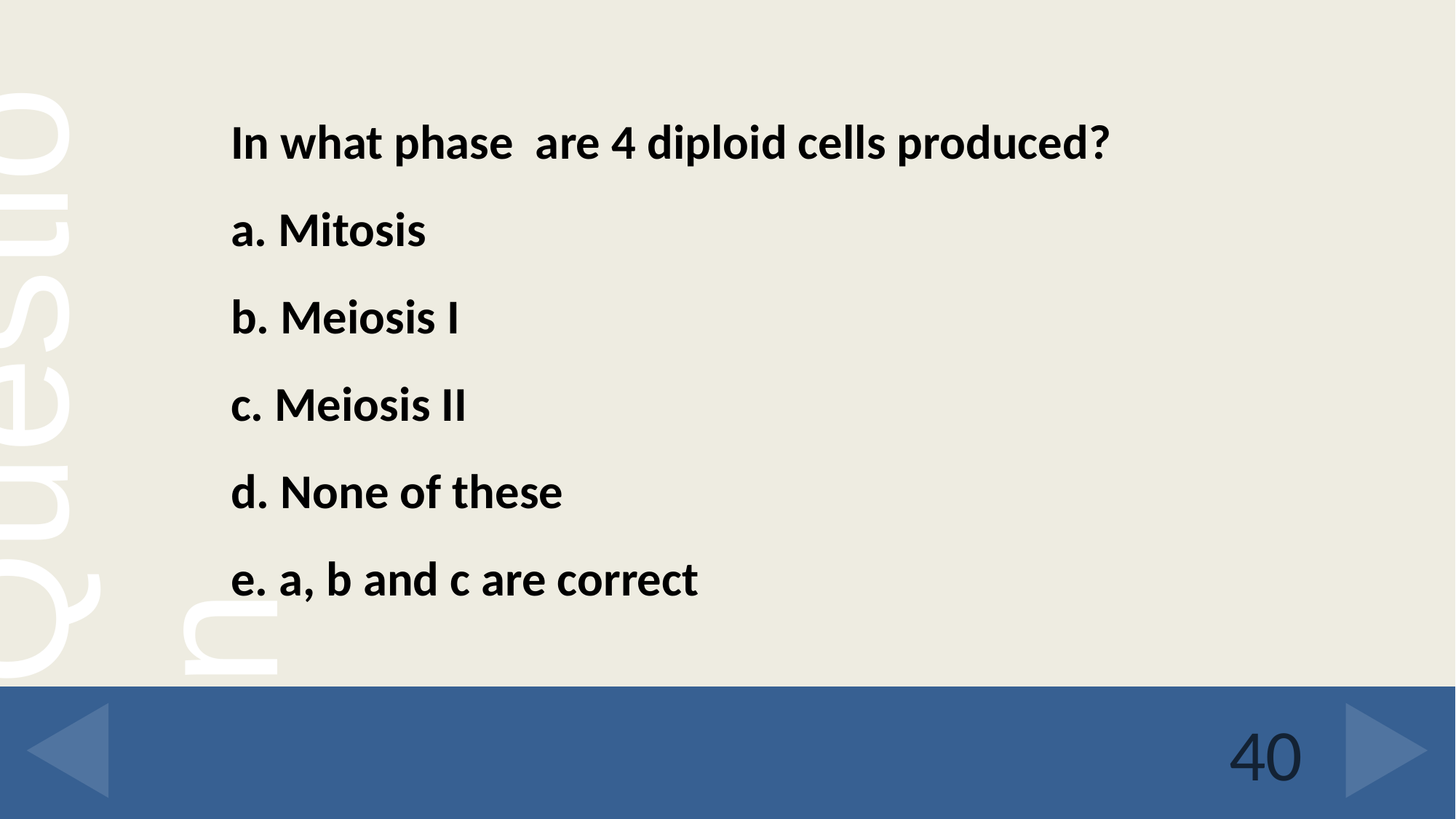

In what phase  are 4 diploid cells produced?
a. Mitosis
b. Meiosis I
c. Meiosis II
d. None of these
e. a, b and c are correct
40